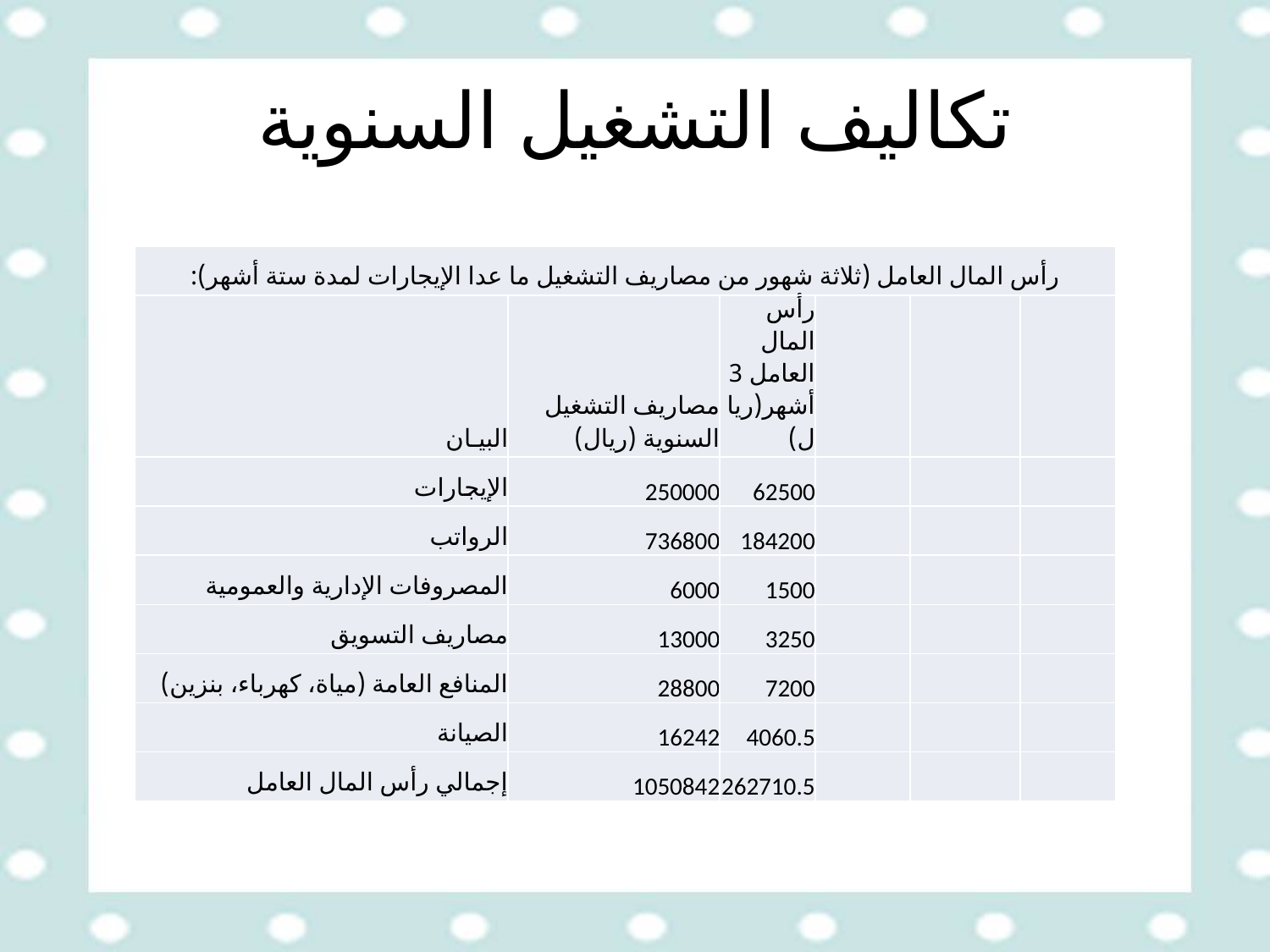

# تكاليف التشغيل السنوية
| رأس المال العامل (ثلاثة شهور من مصاريف التشغيل ما عدا الإيجارات لمدة ستة أشهر): |  |  |  |  |  |
| --- | --- | --- | --- | --- | --- |
| البيـان | مصاريف التشغيل السنوية (ريال) | رأس المال العامل 3 أشهر(ريال) |  |  |  |
| الإيجارات | 250000 | 62500 |  |  |  |
| الرواتب | 736800 | 184200 |  |  |  |
| المصروفات الإدارية والعمومية | 6000 | 1500 |  |  |  |
| مصاريف التسويق | 13000 | 3250 |  |  |  |
| المنافع العامة (مياة، كهرباء، بنزين) | 28800 | 7200 |  |  |  |
| الصيانة | 16242 | 4060.5 |  |  |  |
| إجمالي رأس المال العامل | 1050842 | 262710.5 |  |  |  |